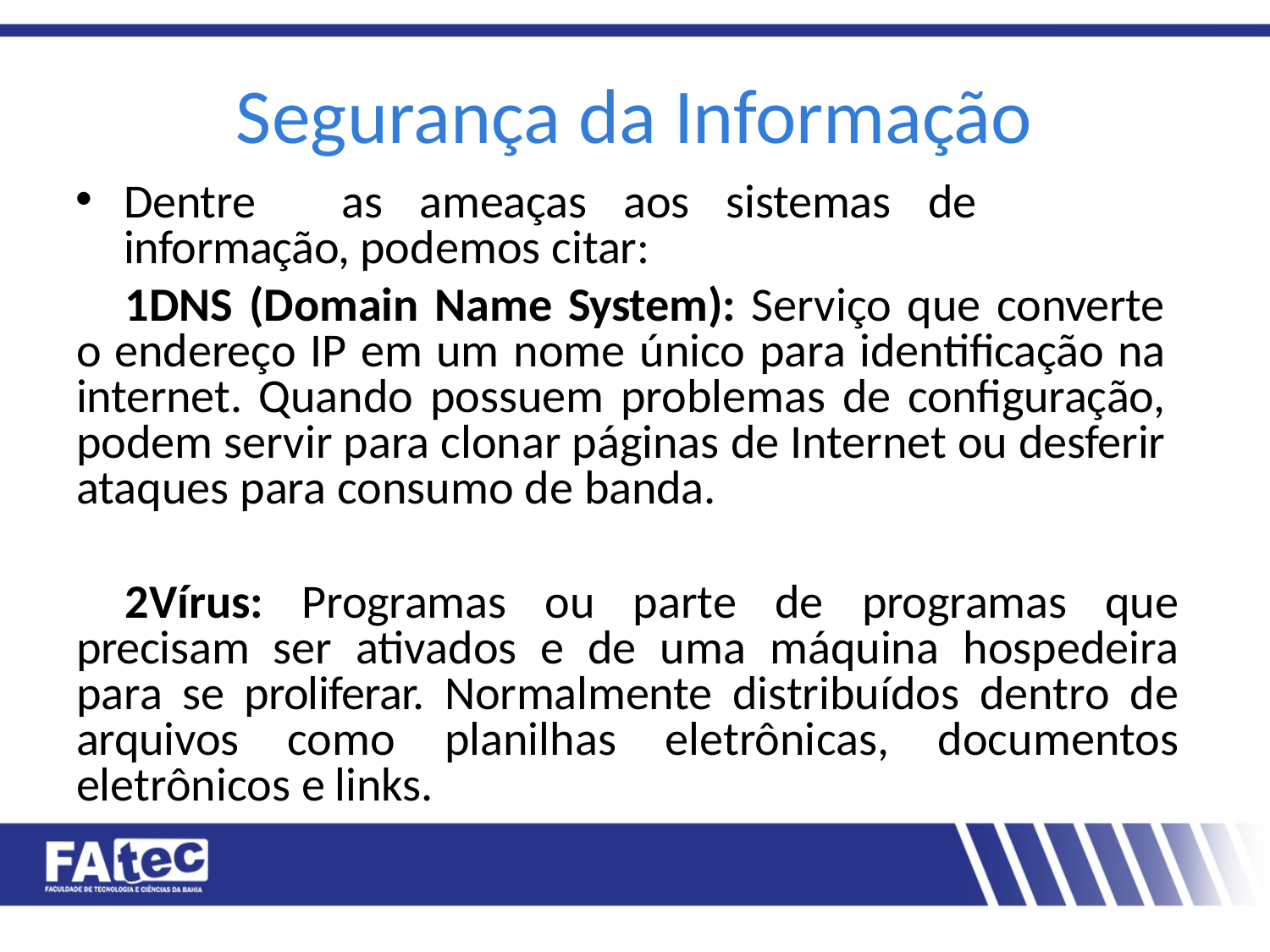

# Segurança da Informação
Dentre	as	ameaças	aos	sistemas	de	informação, podemos citar:
DNS (Domain Name System): Serviço que converte o endereço IP em um nome único para identificação na internet. Quando possuem problemas de configuração, podem servir para clonar páginas de Internet ou desferir ataques para consumo de banda.

Vírus: Programas ou parte de programas que precisam ser ativados e de uma máquina hospedeira para se proliferar. Normalmente distribuídos dentro de arquivos como planilhas eletrônicas, documentos eletrônicos e links.